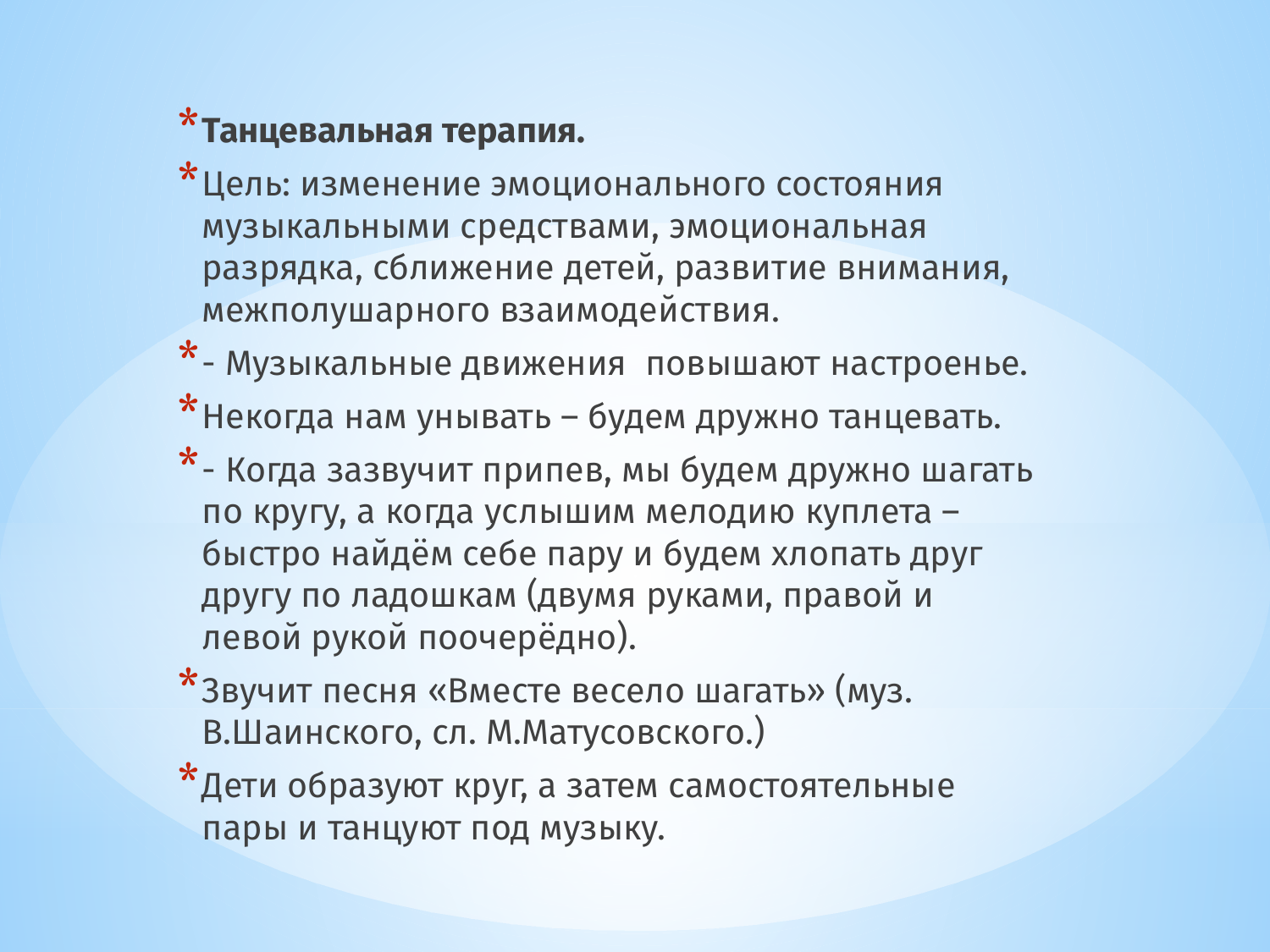

Танцевальная терапия.
Цель: изменение эмоционального состояния музыкальными средствами, эмоциональная разрядка, сближение детей, развитие внимания, межполушарного взаимодействия.
- Музыкальные движения  повышают настроенье.
Некогда нам унывать – будем дружно танцевать.
- Когда зазвучит припев, мы будем дружно шагать по кругу, а когда услышим мелодию куплета – быстро найдём себе пару и будем хлопать друг другу по ладошкам (двумя руками, правой и левой рукой поочерёдно).
Звучит песня «Вместе весело шагать» (муз. В.Шаинского, сл. М.Матусовского.)
Дети образуют круг, а затем самостоятельные пары и танцуют под музыку.